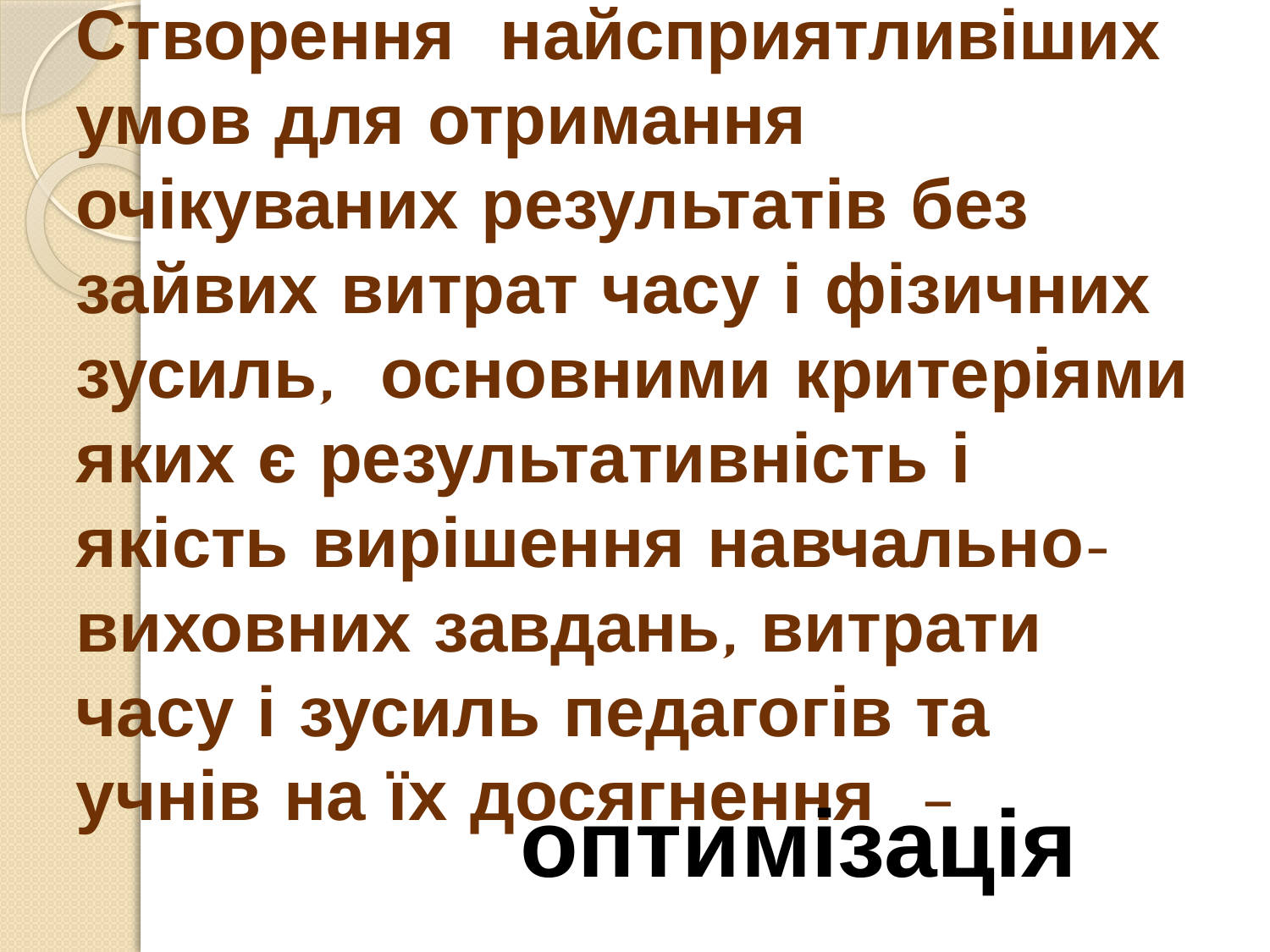

# Створення  найсприятливіших умов для отримання очікуваних результатів без зайвих витрат часу і фізичних зусиль,  основними критеріями яких є результативність і якість вирішення навчально-виховних завдань, витрати часу і зусиль педагогів та учнів на їх досягнення  –
              оптимізація